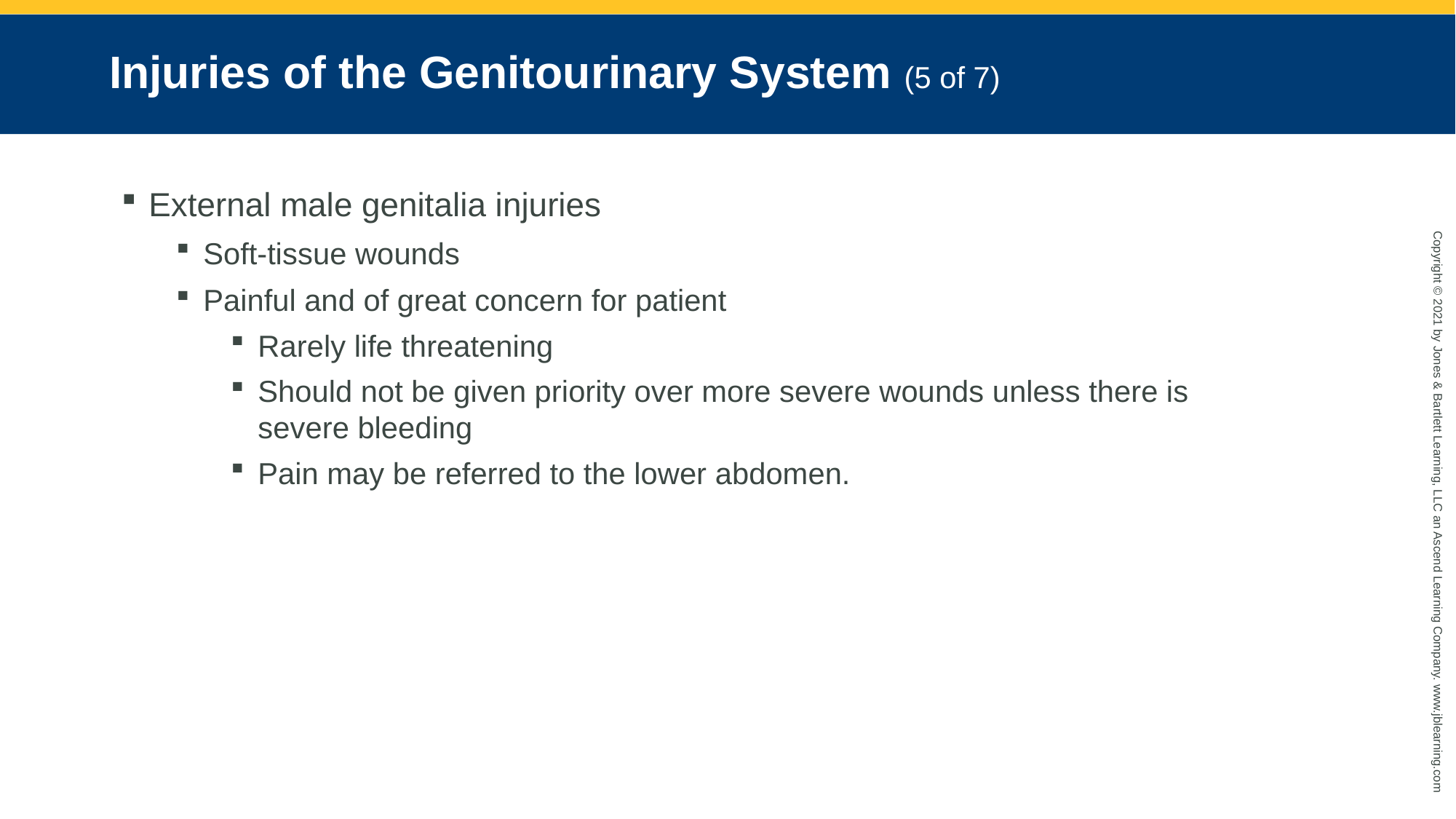

# Injuries of the Genitourinary System (5 of 7)
External male genitalia injuries
Soft-tissue wounds
Painful and of great concern for patient
Rarely life threatening
Should not be given priority over more severe wounds unless there is severe bleeding
Pain may be referred to the lower abdomen.